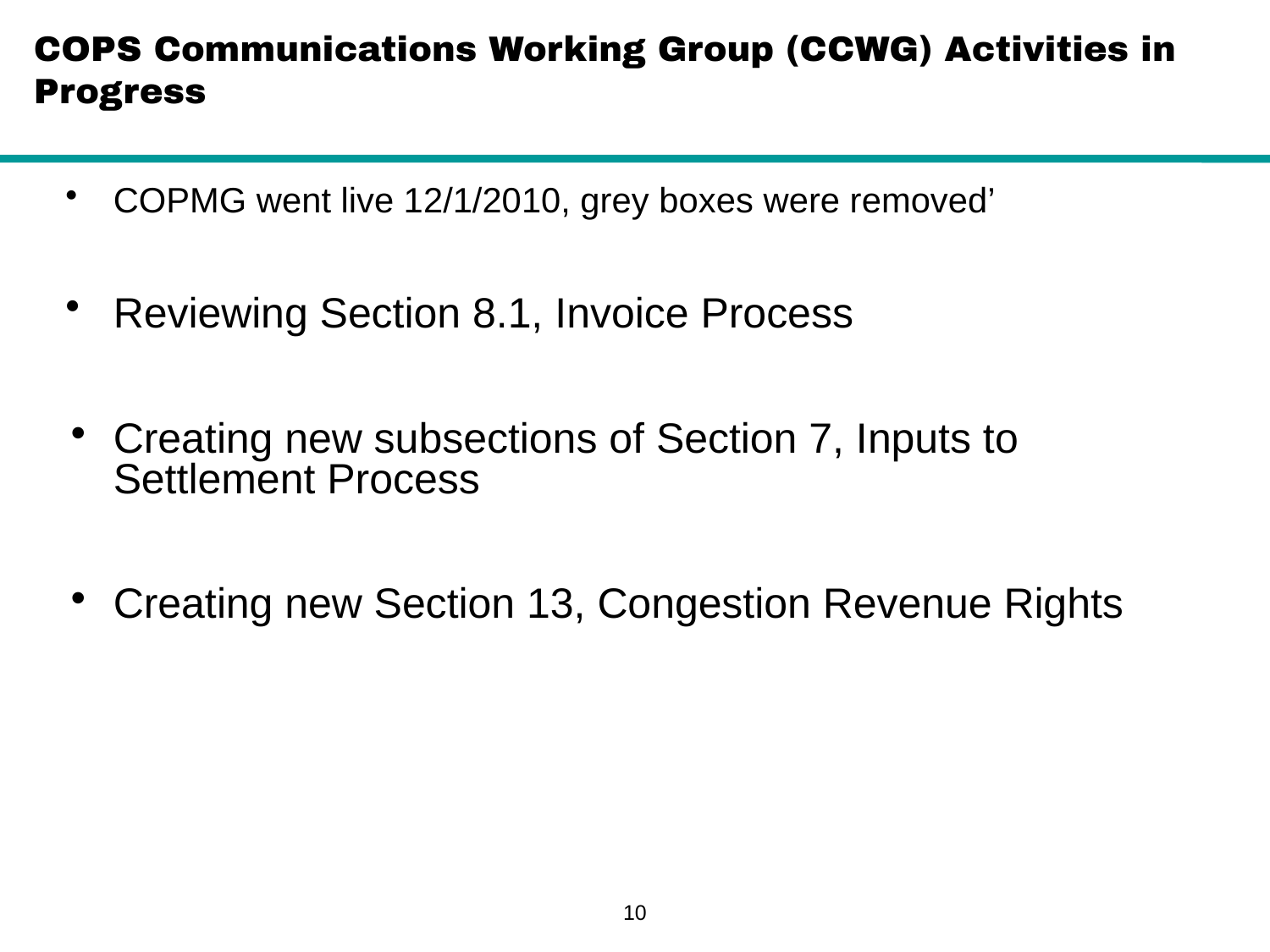

COPS Communications Working Group (CCWG) Activities in Progress
COPMG went live 12/1/2010, grey boxes were removed’

Reviewing Section 8.1, Invoice Process

Creating new subsections of Section 7, Inputs to Settlement Process

Creating new Section 13, Congestion Revenue Rights

10